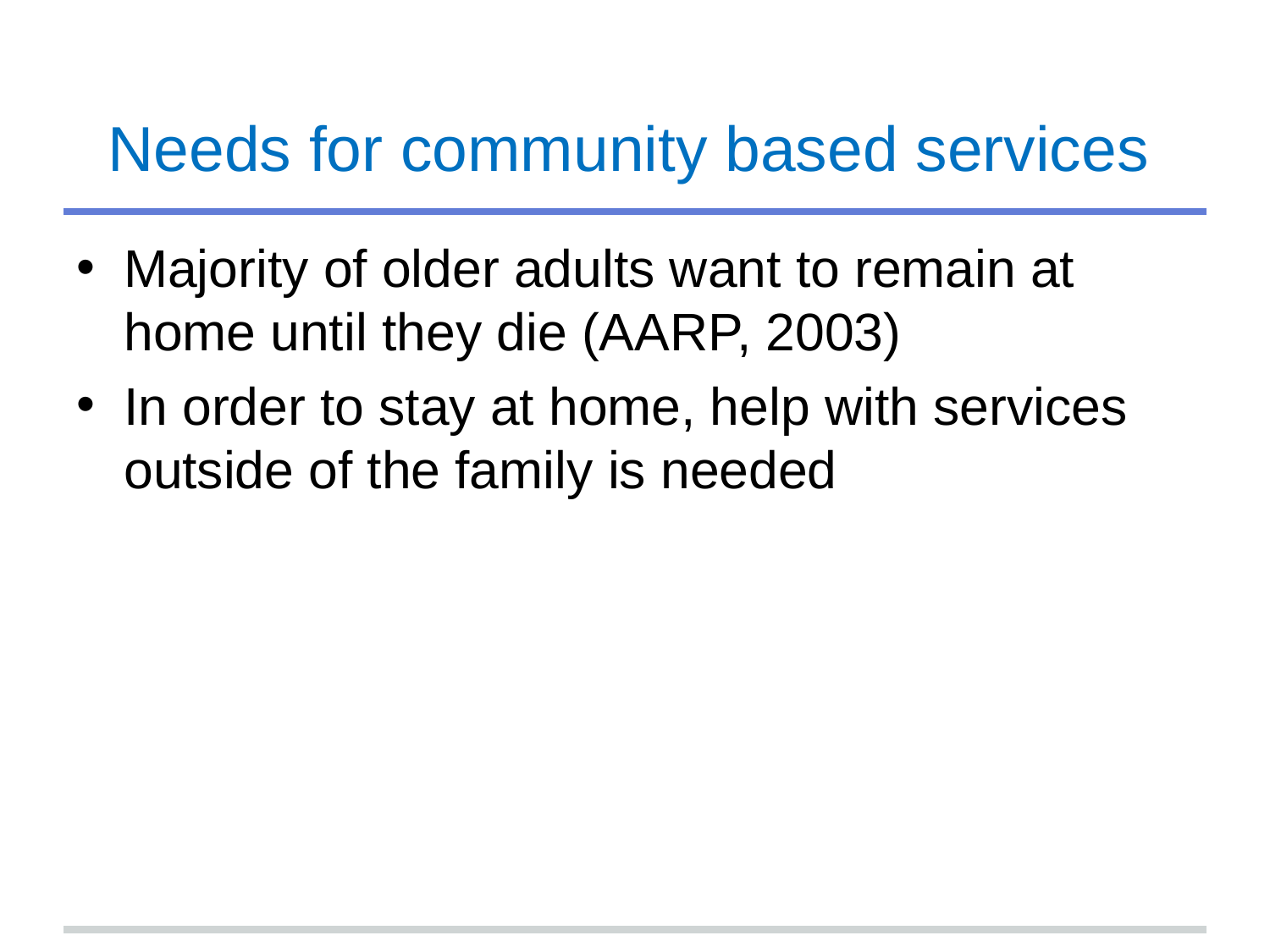

# Needs for community based services
Majority of older adults want to remain at home until they die (AARP, 2003)
In order to stay at home, help with services outside of the family is needed